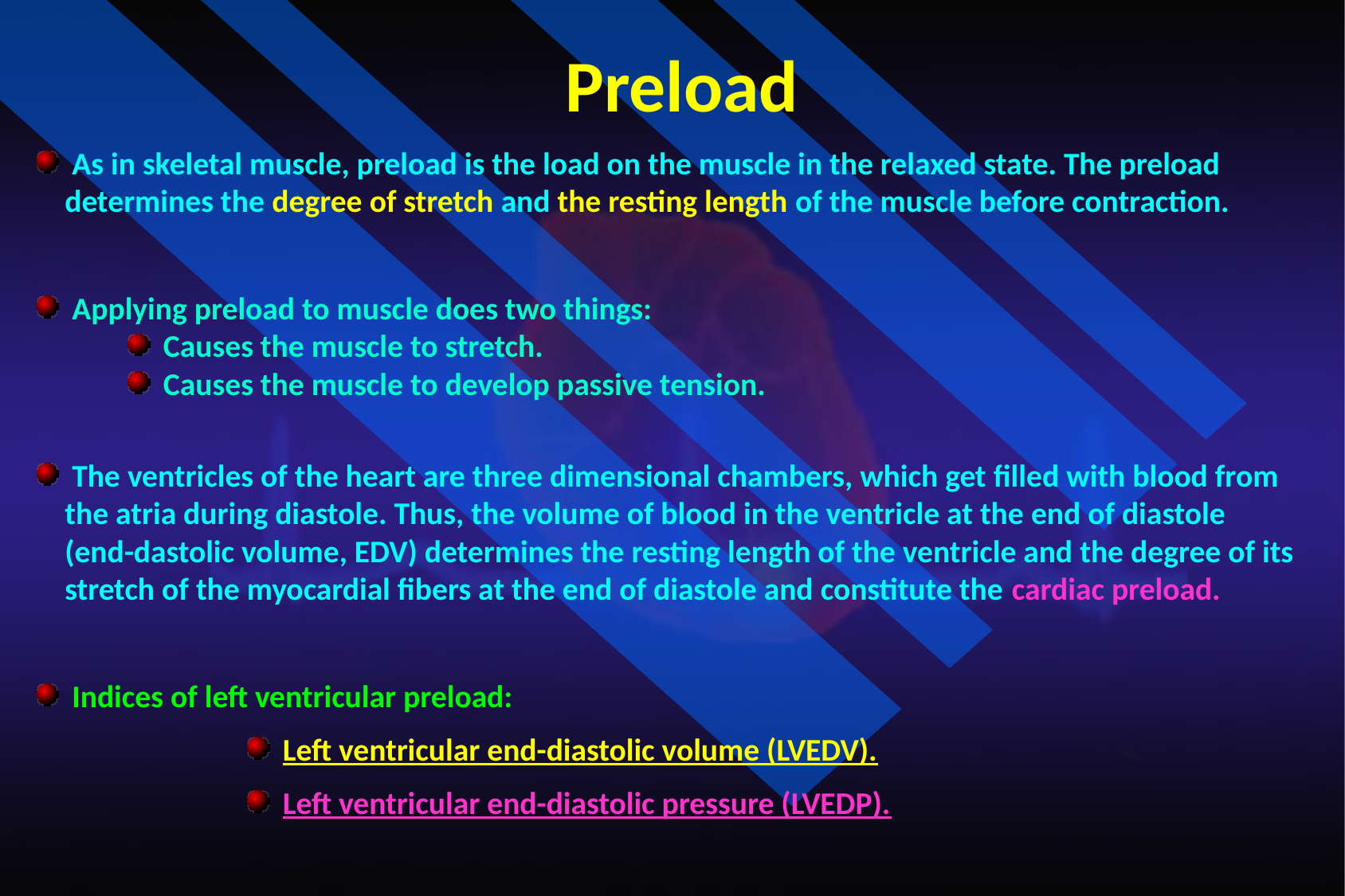

Preload
 As in skeletal muscle, preload is the load on the muscle in the relaxed state. The preload determines the degree of stretch and the resting length of the muscle before contraction.

 Applying preload to muscle does two things:
 Causes the muscle to stretch.
 Causes the muscle to develop passive tension.

 The ventricles of the heart are three dimensional chambers, which get filled with blood from the atria during diastole. Thus, the volume of blood in the ventricle at the end of diastole (end-dastolic volume, EDV) determines the resting length of the ventricle and the degree of its stretch of the myocardial fibers at the end of diastole and constitute the cardiac preload.

 Indices of left ventricular preload:
 Left ventricular end-diastolic volume (LVEDV).
 Left ventricular end-diastolic pressure (LVEDP).